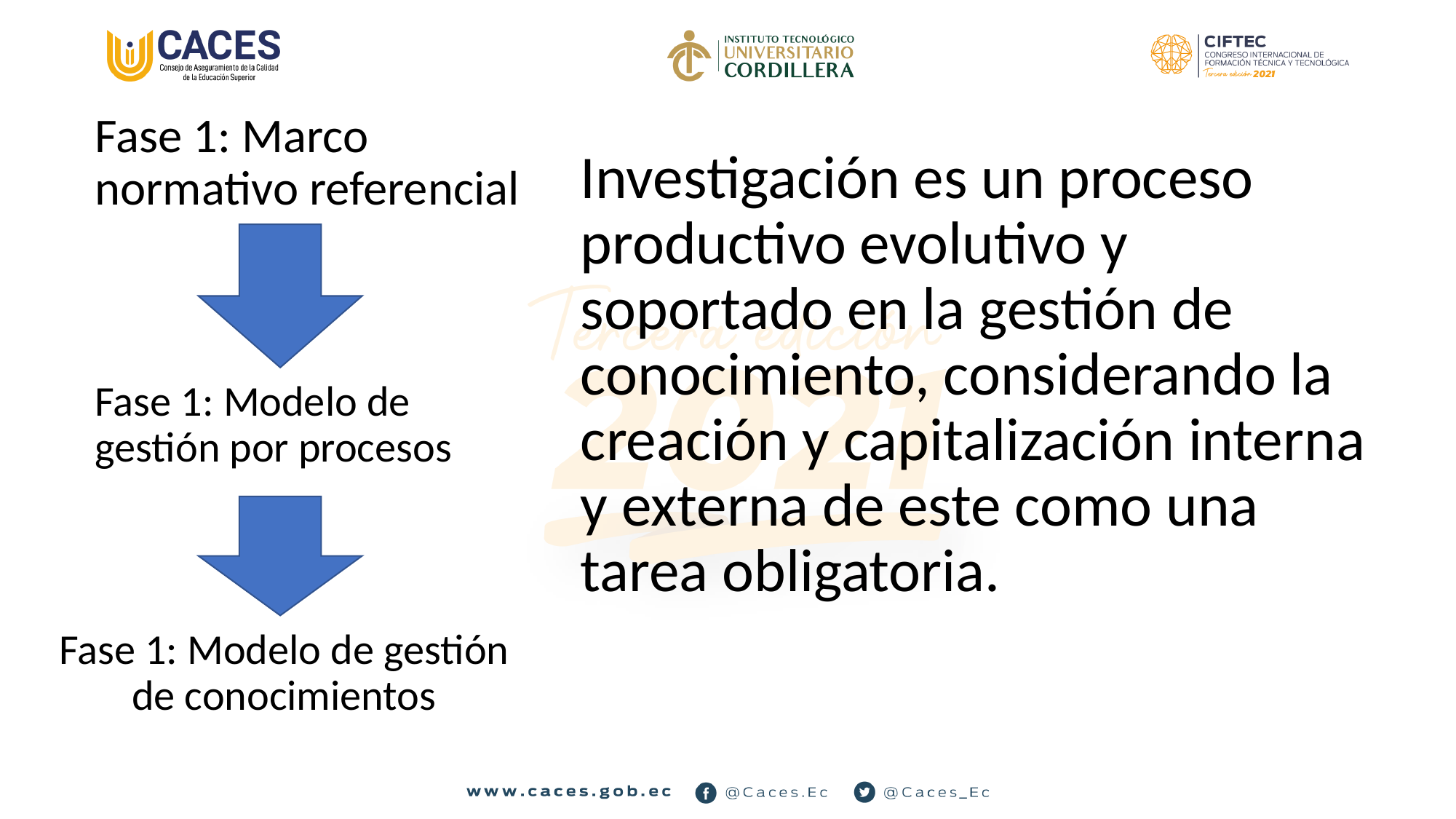

# Fase 1: Marco normativo referencial
Investigación es un proceso productivo evolutivo y soportado en la gestión de conocimiento, considerando la creación y capitalización interna y externa de este como una tarea obligatoria.

Fase 1: Modelo de gestión por procesos

Fase 1: Modelo de gestión de conocimientos